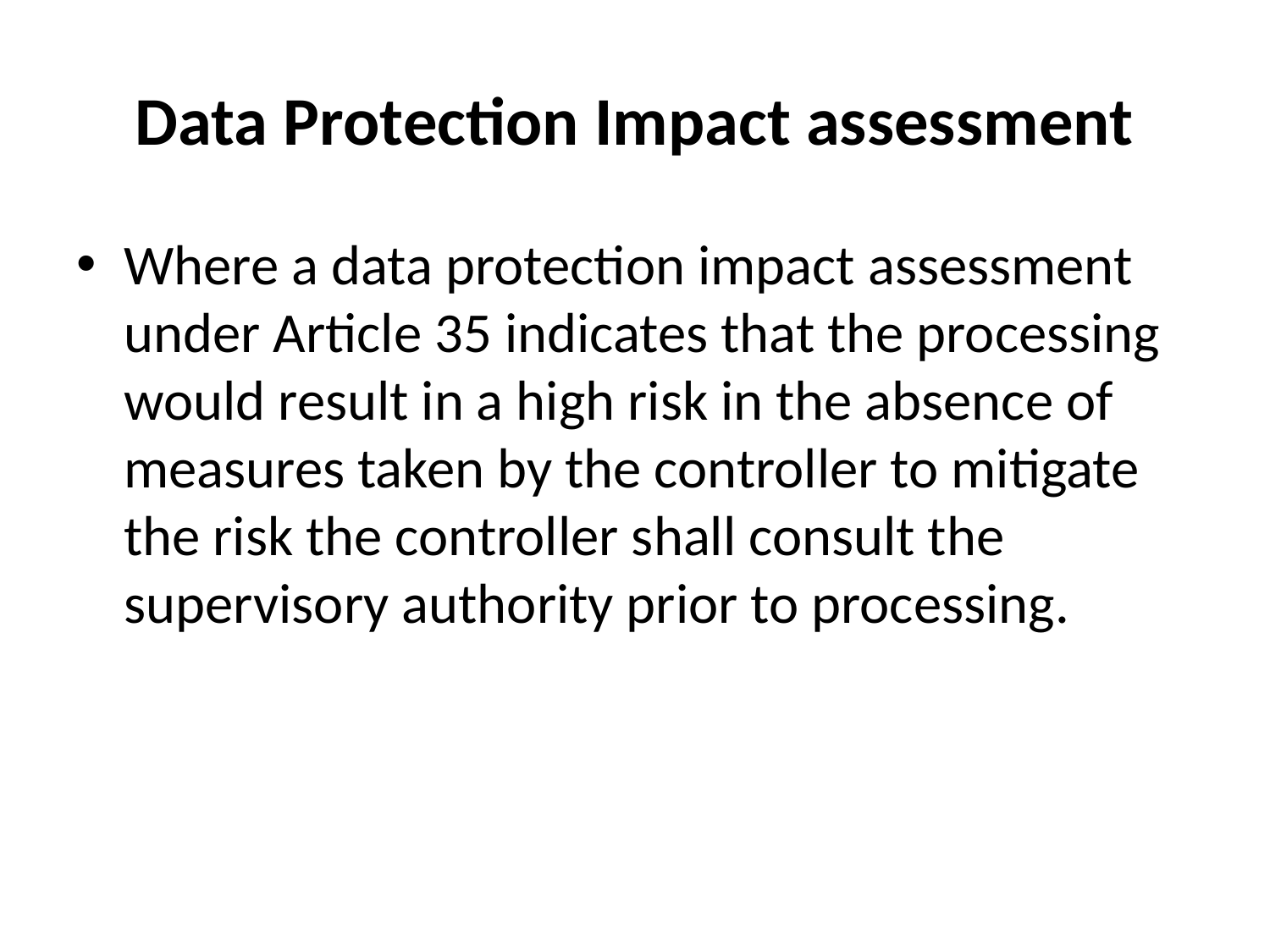

# Data Protection Impact assessment
Where a data protection impact assessment under Article 35 indicates that the processing would result in a high risk in the absence of measures taken by the controller to mitigate the risk the controller shall consult the supervisory authority prior to processing.